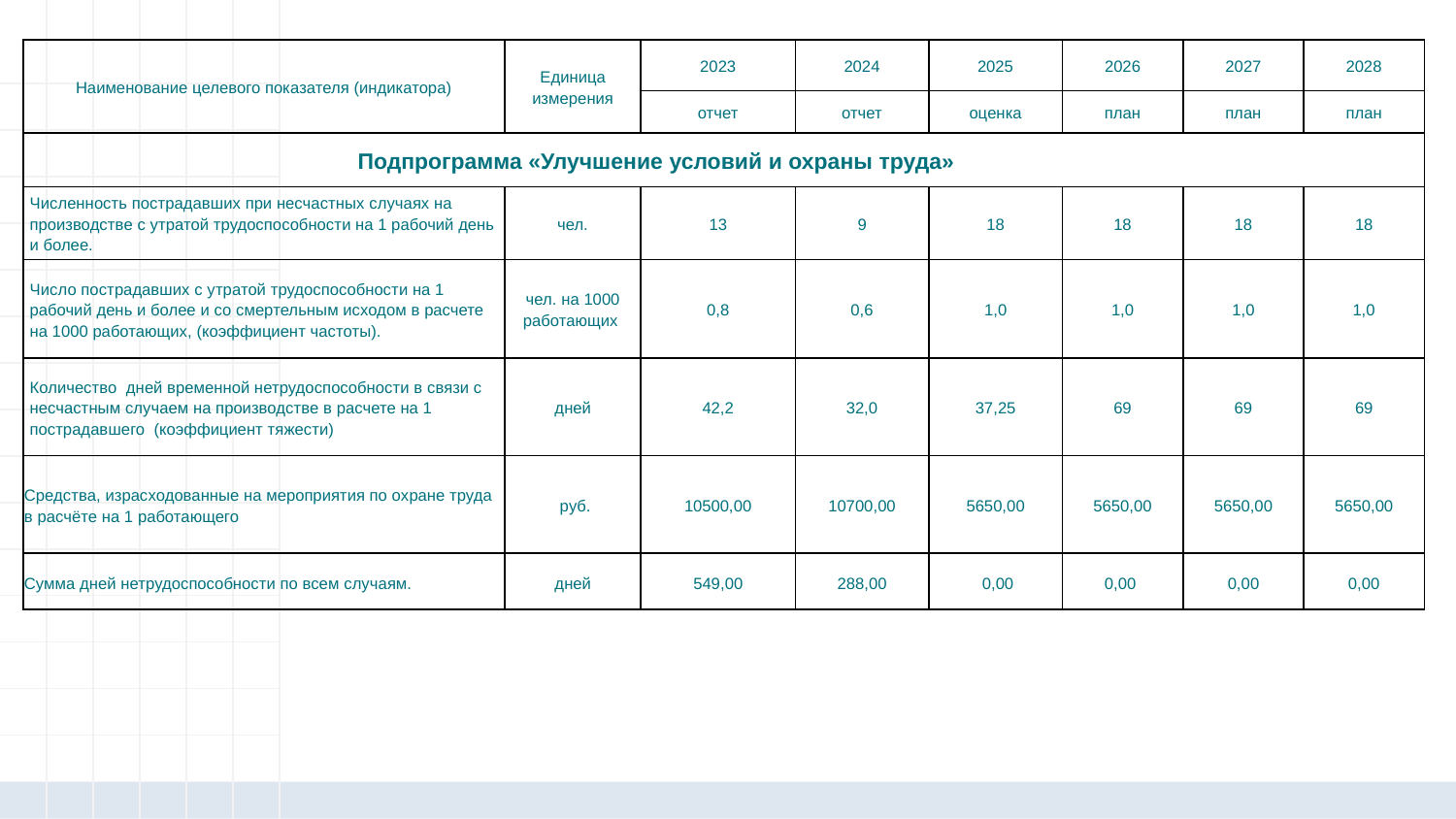

| Наименование целевого показателя (индикатора) | Единица измерения | 2023 | 2024 | 2025 | 2026 | 2027 | 2028 |
| --- | --- | --- | --- | --- | --- | --- | --- |
|  |  | отчет | отчет | оценка | план | план | план |
| Подпрограмма «Улучшение условий и охраны труда» |  |  |  |  |  |  |  |
| Численность пострадавших при несчастных случаях на производстве с утратой трудоспособности на 1 рабочий день и более. | чел. | 13 | 9 | 18 | 18 | 18 | 18 |
| Число пострадавших с утратой трудоспособности на 1 рабочий день и более и со смертельным исходом в расчете на 1000 работающих, (коэффициент частоты). | чел. на 1000 работающих | 0,8 | 0,6 | 1,0 | 1,0 | 1,0 | 1,0 |
| Количество дней временной нетрудоспособности в связи с несчастным случаем на производстве в расчете на 1 пострадавшего (коэффициент тяжести) | дней | 42,2 | 32,0 | 37,25 | 69 | 69 | 69 |
| Средства, израсходованные на мероприятия по охране труда в расчёте на 1 работающего | руб. | 10500,00 | 10700,00 | 5650,00 | 5650,00 | 5650,00 | 5650,00 |
| Сумма дней нетрудоспособности по всем случаям. | дней | 549,00 | 288,00 | 0,00 | 0,00 | 0,00 | 0,00 |